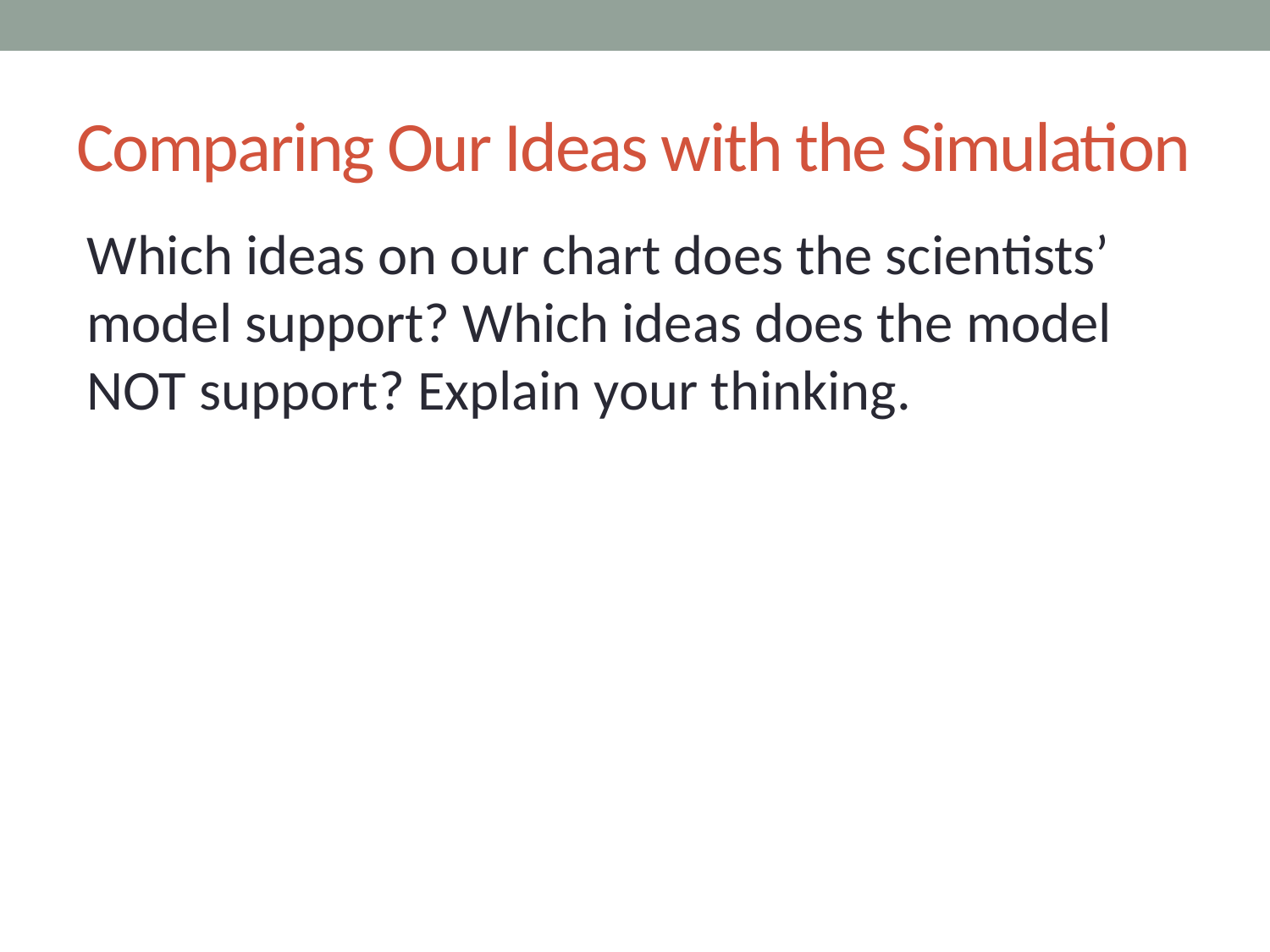

# Comparing Our Ideas with the Simulation
Which ideas on our chart does the scientists’ model support? Which ideas does the model NOT support? Explain your thinking.